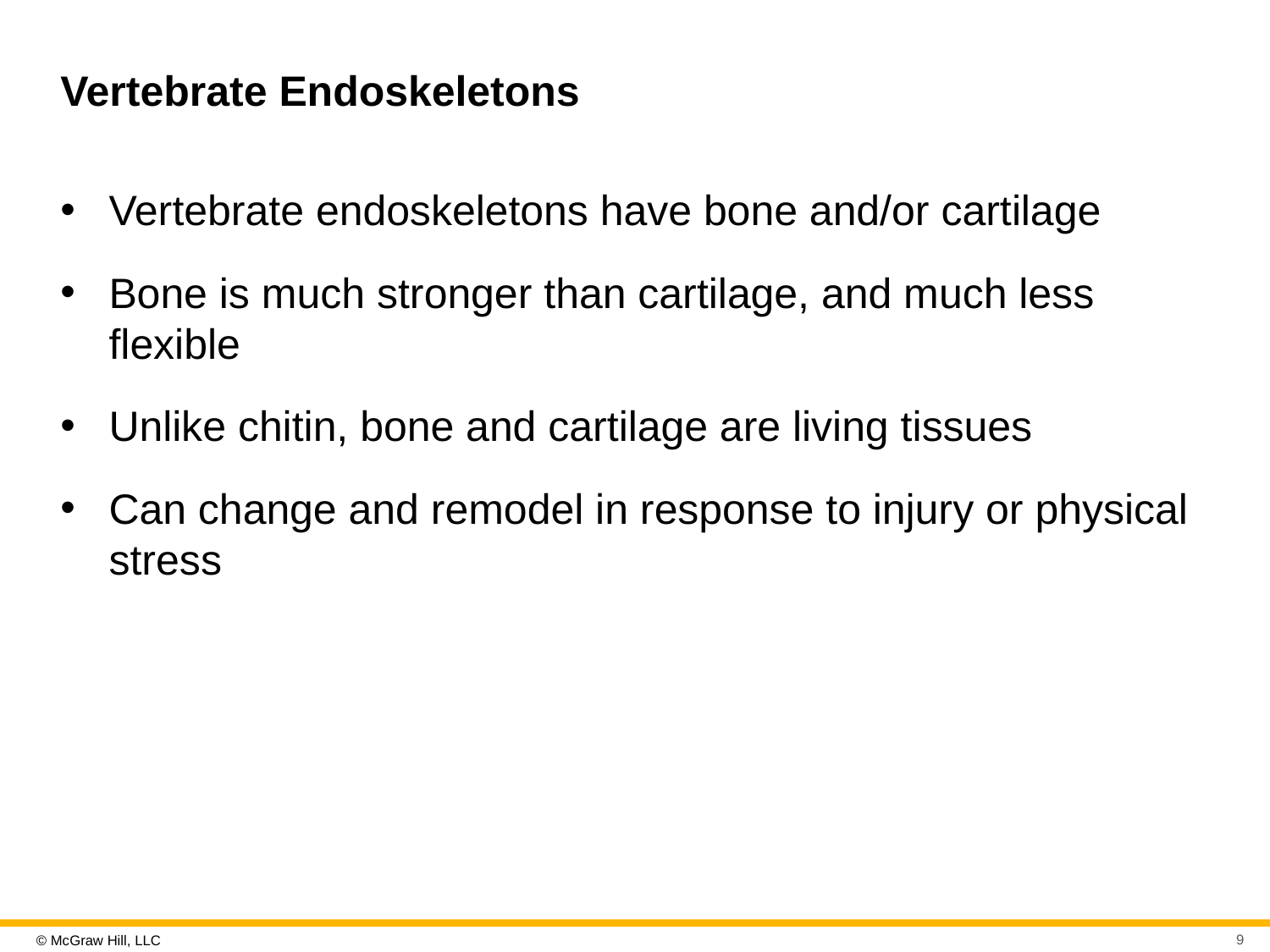

# Vertebrate Endoskeletons
Vertebrate endoskeletons have bone and/or cartilage
Bone is much stronger than cartilage, and much less flexible
Unlike chitin, bone and cartilage are living tissues
Can change and remodel in response to injury or physical stress
9